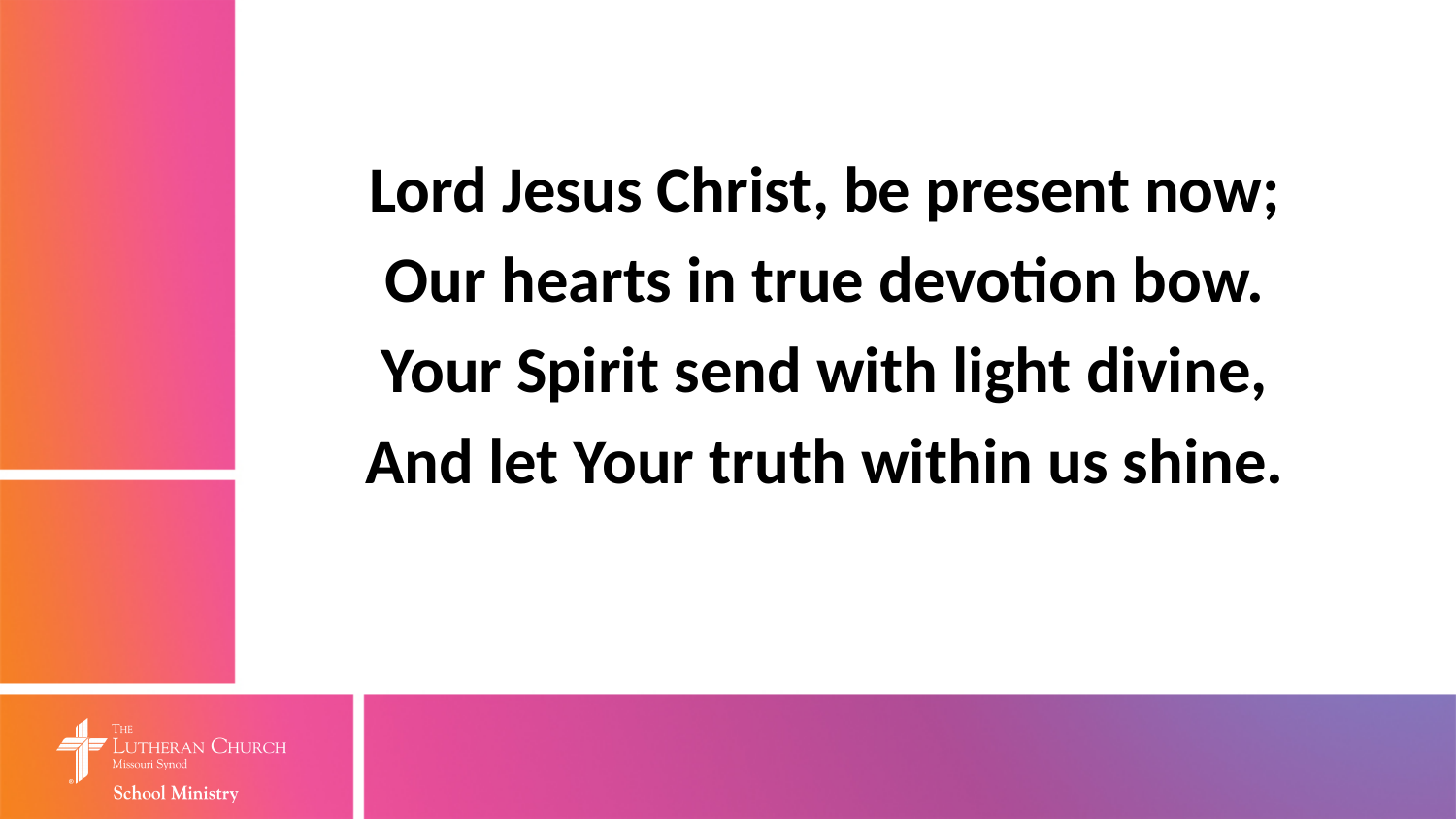

Lord Jesus Christ, be present now;
Our hearts in true devotion bow.
Your Spirit send with light divine,
And let Your truth within us shine.